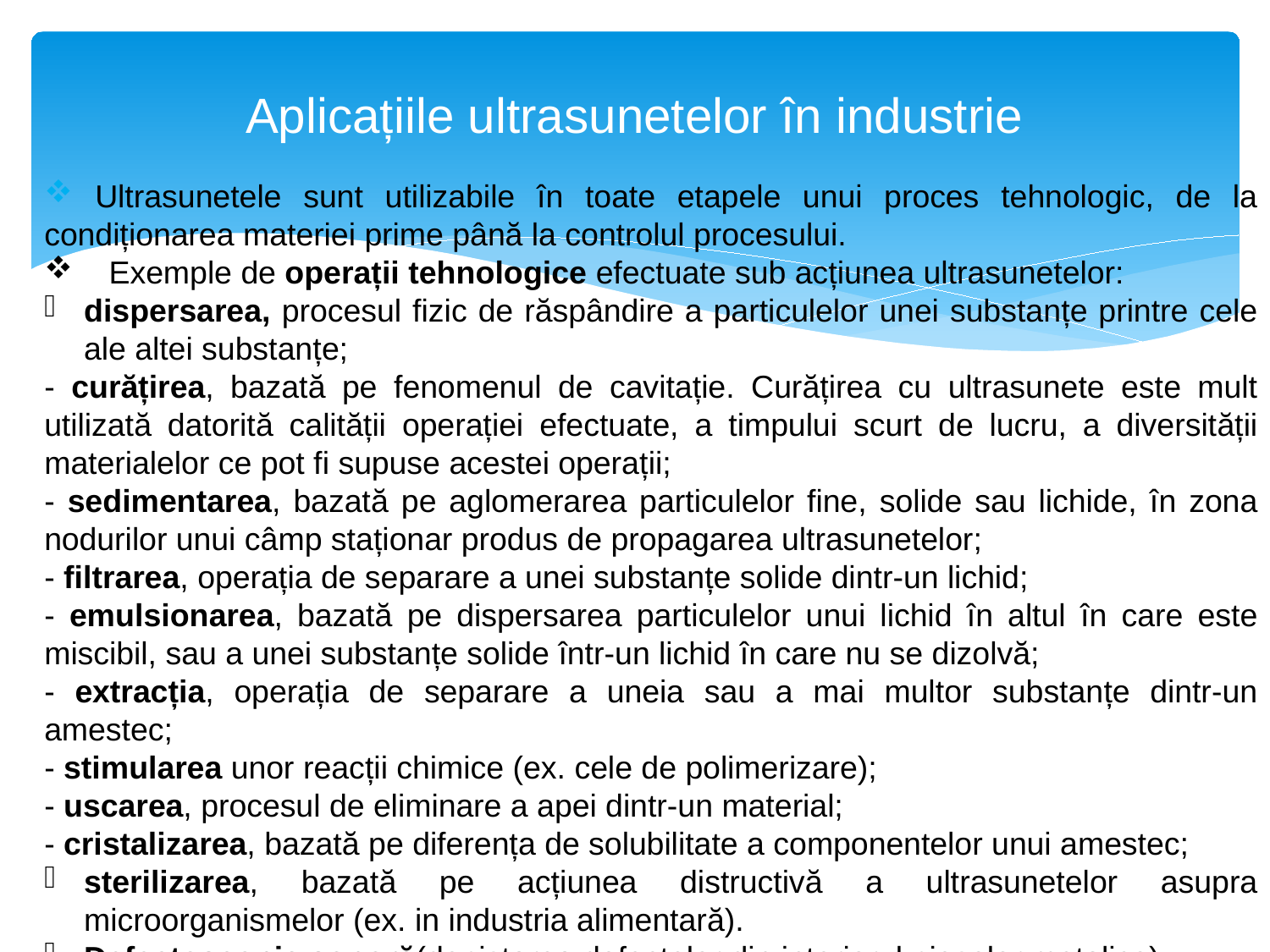

# Aplicațiile ultrasunetelor în industrie
 Ultrasunetele sunt utilizabile în toate etapele unui proces tehnologic, de la condiționarea materiei prime până la controlul procesului.
    Exemple de operații tehnologice efectuate sub acțiunea ultrasunetelor:
dispersarea, procesul fizic de răspândire a particulelor unei substanțe printre cele ale altei substanțe;
- curățirea, bazată pe fenomenul de cavitație. Curățirea cu ultrasunete este mult utilizată datorită calității operației efectuate, a timpului scurt de lucru, a diversității materialelor ce pot fi supuse acestei operații;
- sedimentarea, bazată pe aglomerarea particulelor fine, solide sau lichide, în zona nodurilor unui câmp staționar produs de propagarea ultrasunetelor;
- filtrarea, operația de separare a unei substanțe solide dintr-un lichid;
- emulsionarea, bazată pe dispersarea particulelor unui lichid în altul în care este miscibil, sau a unei substanțe solide într-un lichid în care nu se dizolvă;
- extracția, operația de separare a uneia sau a mai multor substanțe dintr-un amestec;
- stimularea unor reacții chimice (ex. cele de polimerizare);
- uscarea, procesul de eliminare a apei dintr-un material;
- cristalizarea, bazată pe diferența de solubilitate a componentelor unui amestec;
sterilizarea, bazată pe acțiunea distructivă a ultrasunetelor asupra microorganismelor (ex. in industria alimentară).
Defectoscopia sonoră(depistarea defectelor din interiorul pieselor metalice)